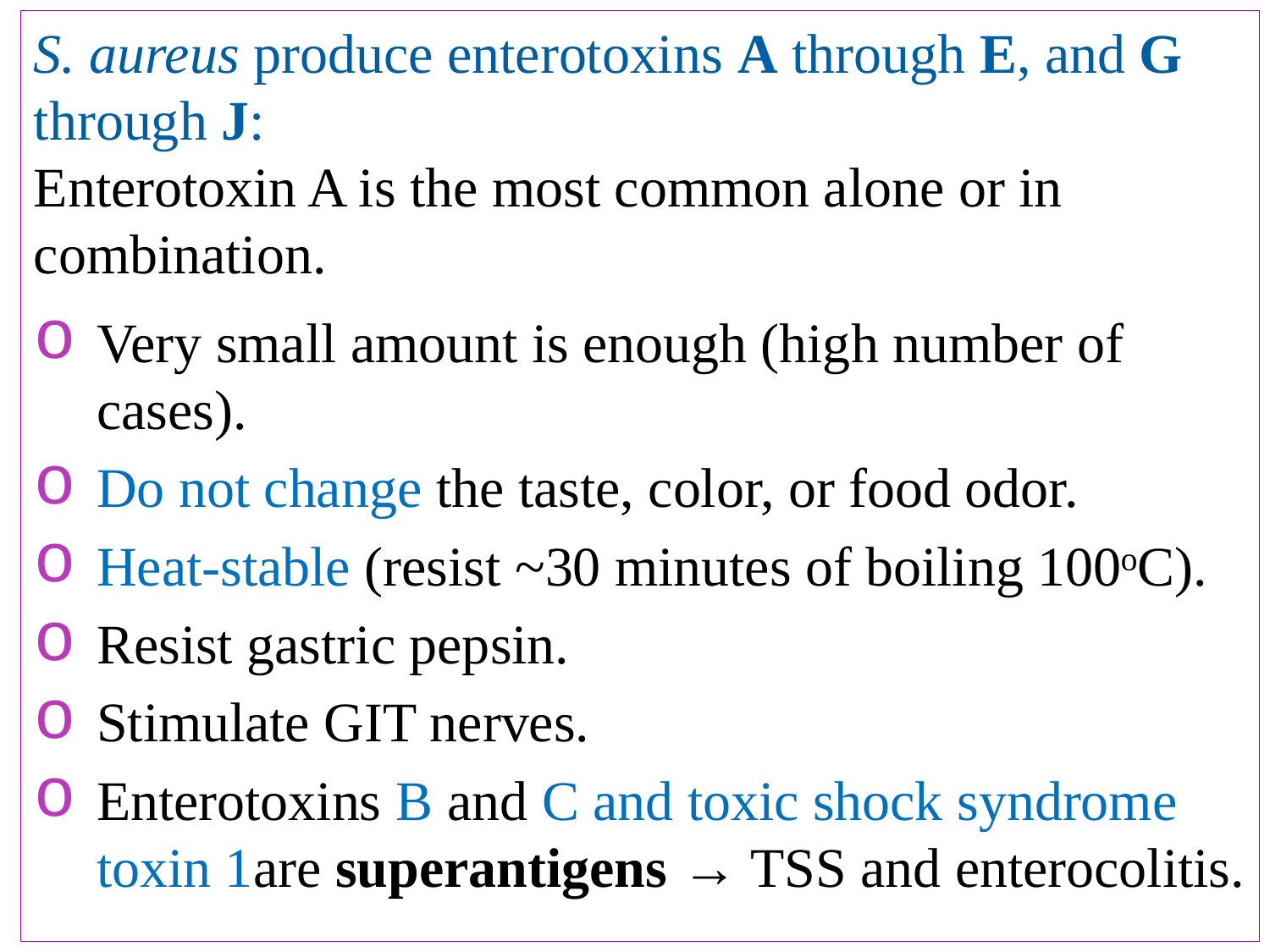

S. aureus produce enterotoxins A through E, and G through J:                                                                  Enterotoxin A is the most common alone or in combination.
Very small amount is enough (high number of cases).
Do not change the taste, color, or food odor.
Heat-stable (resist ~30 minutes of boiling 100ᵒC).
Resist gastric pepsin.
Stimulate GIT nerves.
Enterotoxins B and C and toxic shock syndrome toxin 1are superantigens → TSS and enterocolitis.
# N